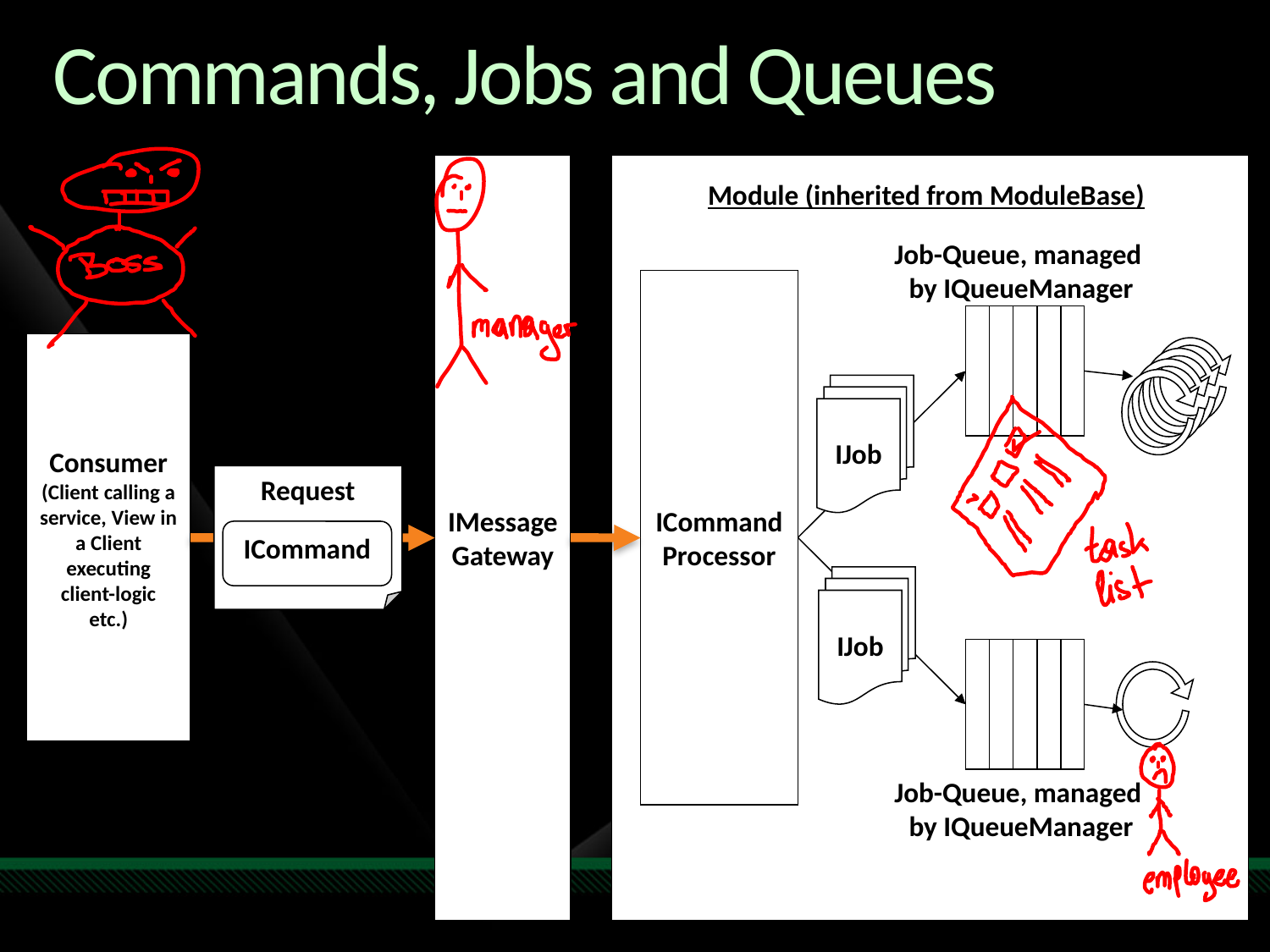

# Commands, Jobs and Queues

IMessage Gateway

Module (inherited from ModuleBase)
Job-Queue, managed
by IQueueManager
ICommand Processor

Consumer (Client calling a service, View in a Client executing client-logic etc.)

IJob
Request
ICommand

IJob

Job-Queue, managed
by IQueueManager